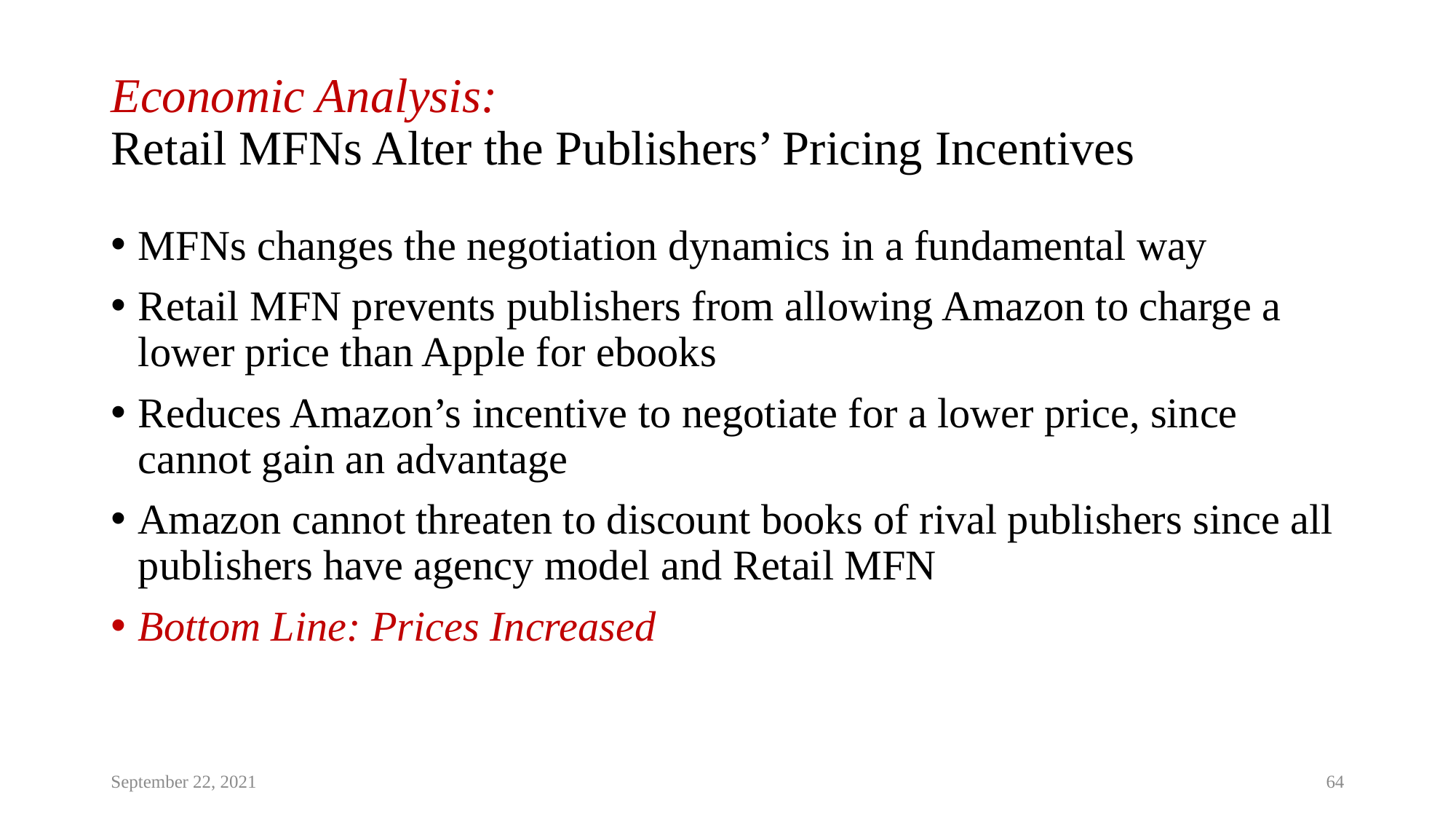

# Economic Analysis: Retail MFNs Alter the Publishers’ Pricing Incentives
MFNs changes the negotiation dynamics in a fundamental way
Retail MFN prevents publishers from allowing Amazon to charge a lower price than Apple for ebooks
Reduces Amazon’s incentive to negotiate for a lower price, since cannot gain an advantage
Amazon cannot threaten to discount books of rival publishers since all publishers have agency model and Retail MFN
Bottom Line: Prices Increased
September 22, 2021
64